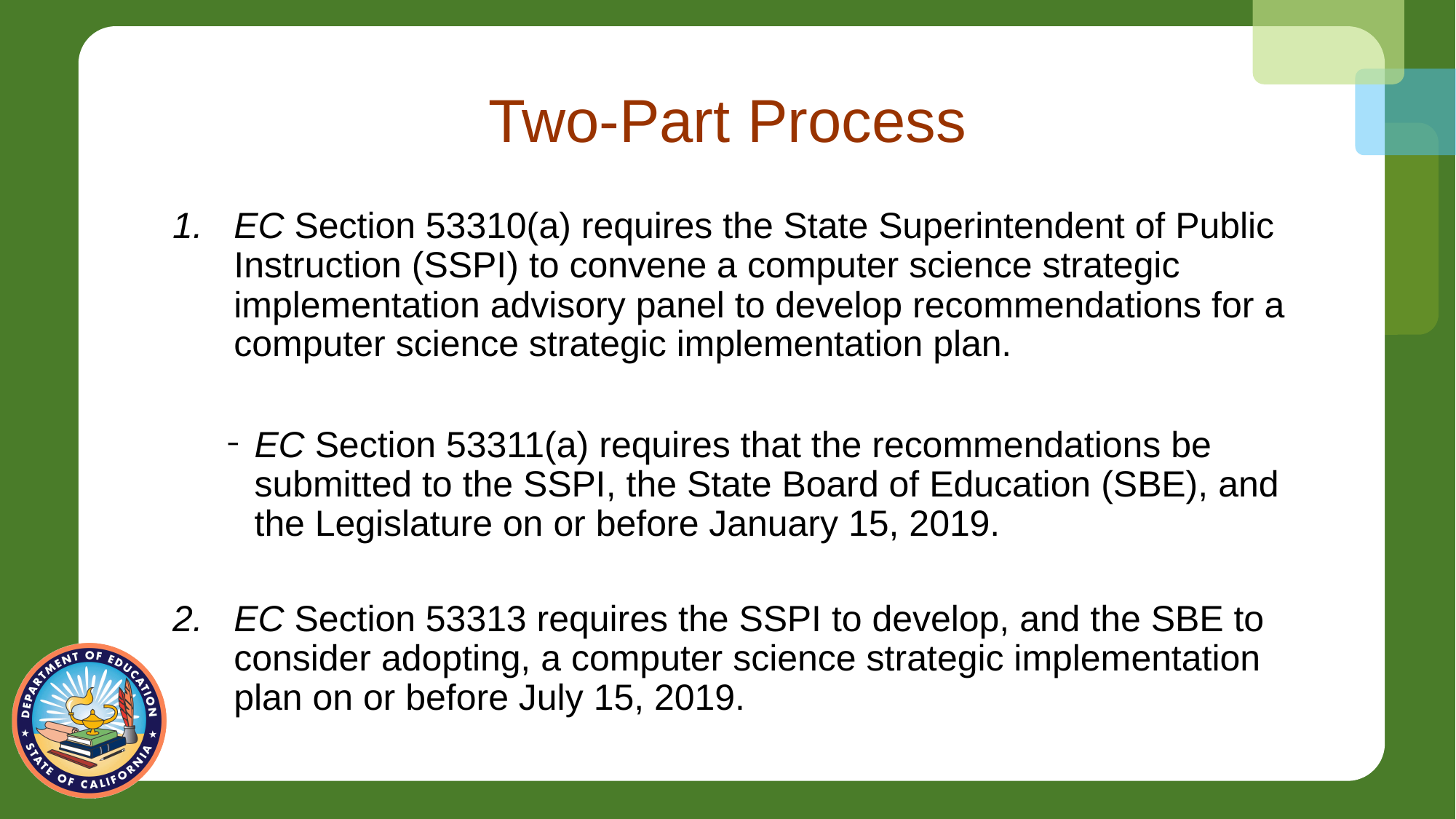

# Two-Part Process
EC Section 53310(a) requires the State Superintendent of Public Instruction (SSPI) to convene a computer science strategic implementation advisory panel to develop recommendations for a computer science strategic implementation plan.

EC Section 53311(a) requires that the recommendations be submitted to the SSPI, the State Board of Education (SBE), and the Legislature on or before January 15, 2019.

EC Section 53313 requires the SSPI to develop, and the SBE to consider adopting, a computer science strategic implementation plan on or before July 15, 2019.